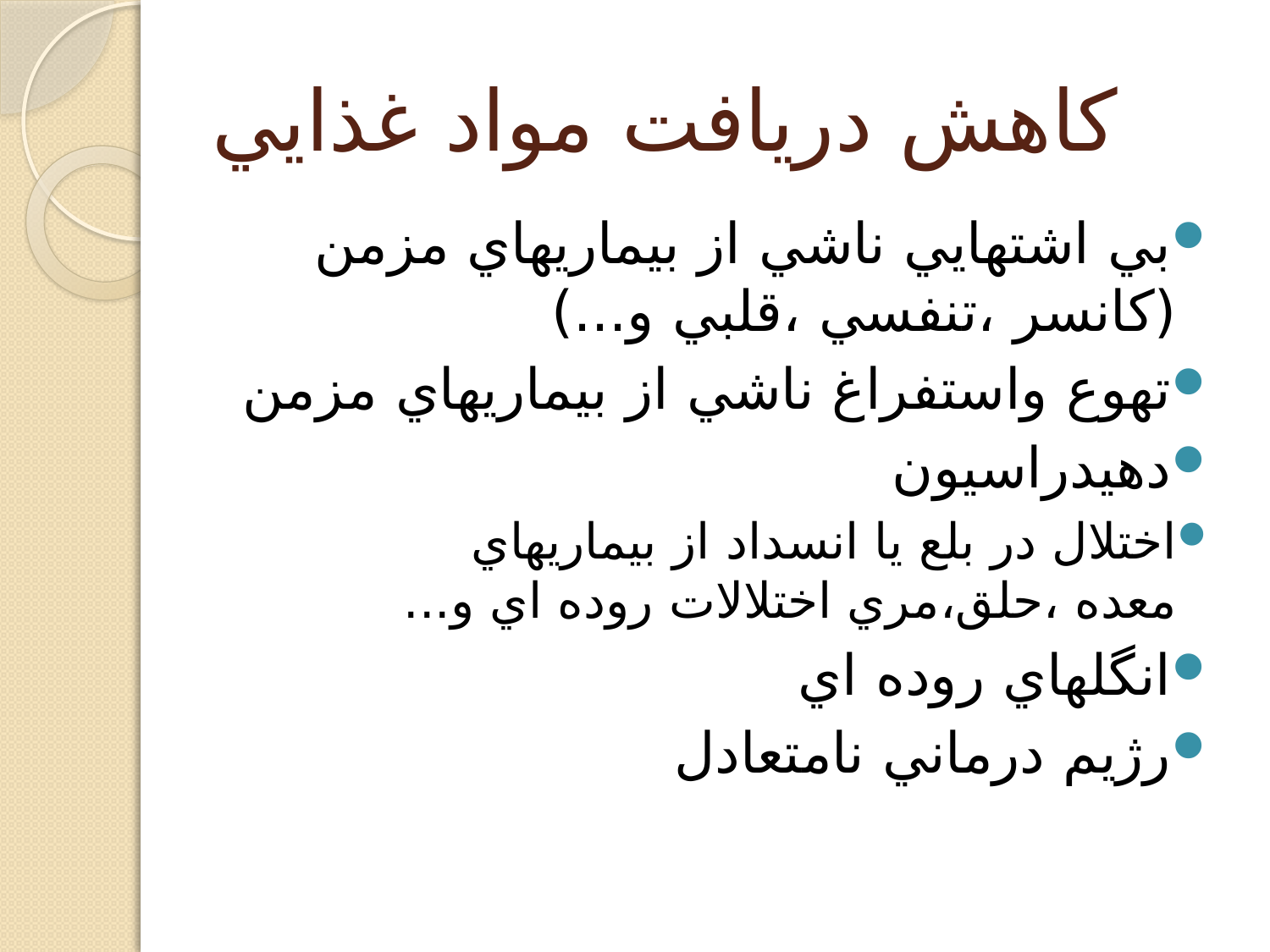

# كاهش دريافت مواد غذايي
بي اشتهايي ناشي از بيماريهاي مزمن (كانسر ،تنفسي ،قلبي و...)
تهوع واستفراغ ناشي از بيماريهاي مزمن
دهيدراسيون
اختلال در بلع يا انسداد از بيماريهاي معده ،حلق،مري اختلالات روده اي و...
انگلهاي روده اي
رژيم درماني نامتعادل